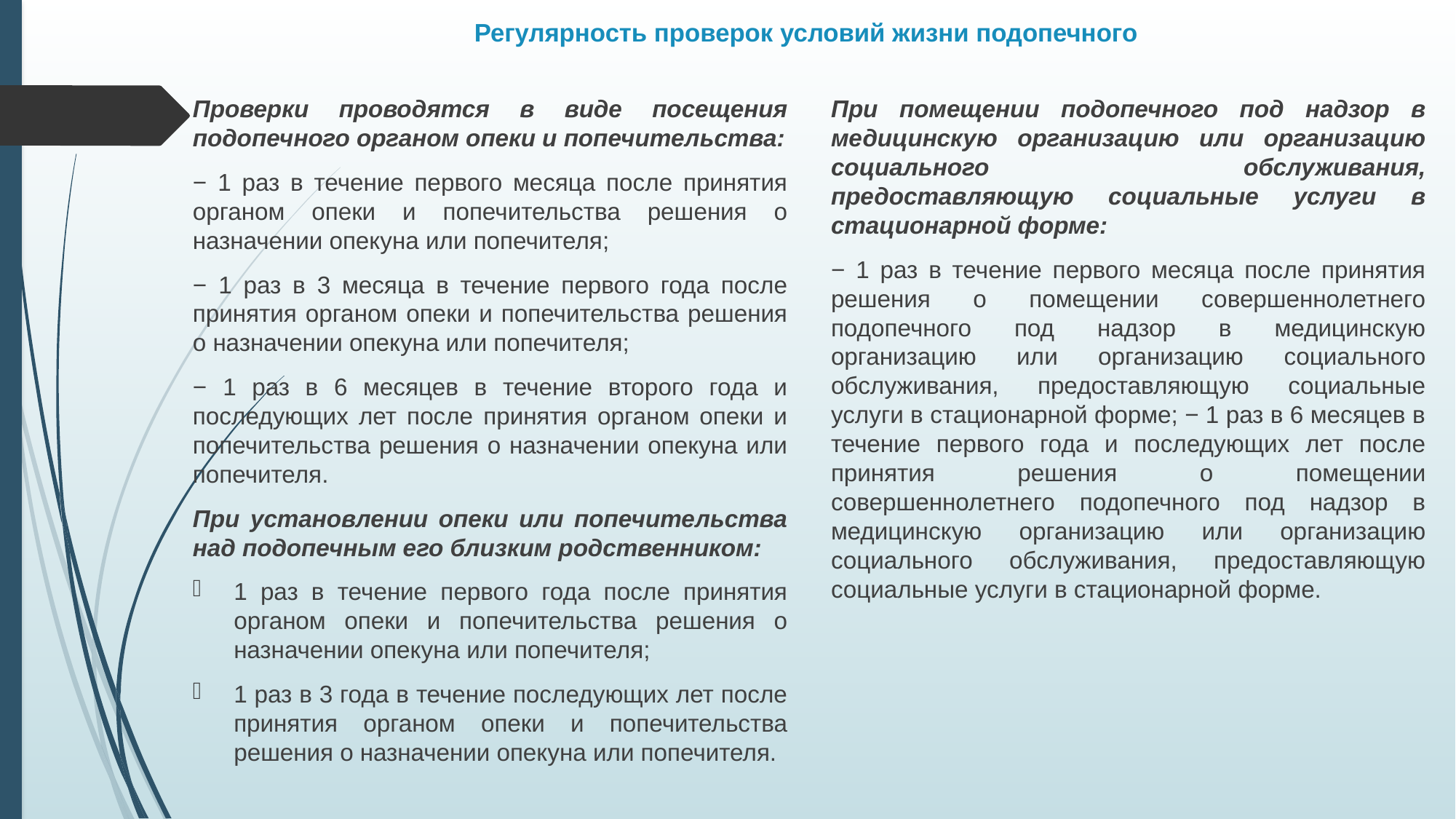

# Регулярность проверок условий жизни подопечного
Проверки проводятся в виде посещения подопечного органом опеки и попечительства:
− 1 раз в течение первого месяца после принятия органом опеки и попечительства решения о назначении опекуна или попечителя;
− 1 раз в 3 месяца в течение первого года после принятия органом опеки и попечительства решения о назначении опекуна или попечителя;
− 1 раз в 6 месяцев в течение второго года и последующих лет после принятия органом опеки и попечительства решения о назначении опекуна или попечителя.
При установлении опеки или попечительства над подопечным его близким родственником:
1 раз в течение первого года после принятия органом опеки и попечительства решения о назначении опекуна или попечителя;
1 раз в 3 года в течение последующих лет после принятия органом опеки и попечительства решения о назначении опекуна или попечителя.
При помещении подопечного под надзор в медицинскую организацию или организацию социального обслуживания, предоставляющую социальные услуги в стационарной форме:
− 1 раз в течение первого месяца после принятия решения о помещении совершеннолетнего подопечного под надзор в медицинскую организацию или организацию социального обслуживания, предоставляющую социальные услуги в стационарной форме; − 1 раз в 6 месяцев в течение первого года и последующих лет после принятия решения о помещении совершеннолетнего подопечного под надзор в медицинскую организацию или организацию социального обслуживания, предоставляющую социальные услуги в стационарной форме.